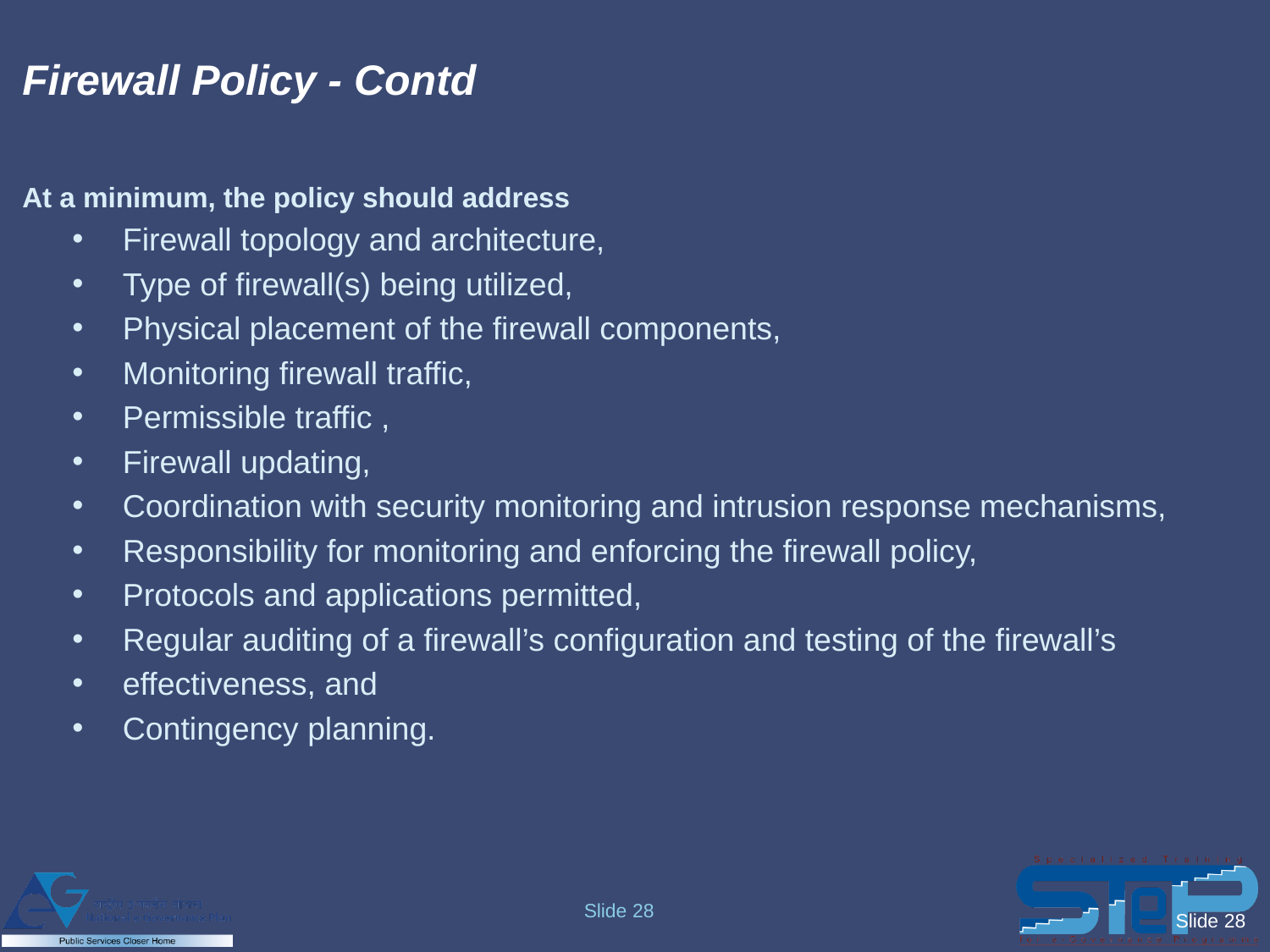

# Firewall Policy - Contd
At a minimum, the policy should address
Firewall topology and architecture,
Type of firewall(s) being utilized,
Physical placement of the firewall components,
Monitoring firewall traffic,
Permissible traffic ,
Firewall updating,
Coordination with security monitoring and intrusion response mechanisms,
Responsibility for monitoring and enforcing the firewall policy,
Protocols and applications permitted,
Regular auditing of a firewall’s configuration and testing of the firewall’s
effectiveness, and
Contingency planning.

Slide 28